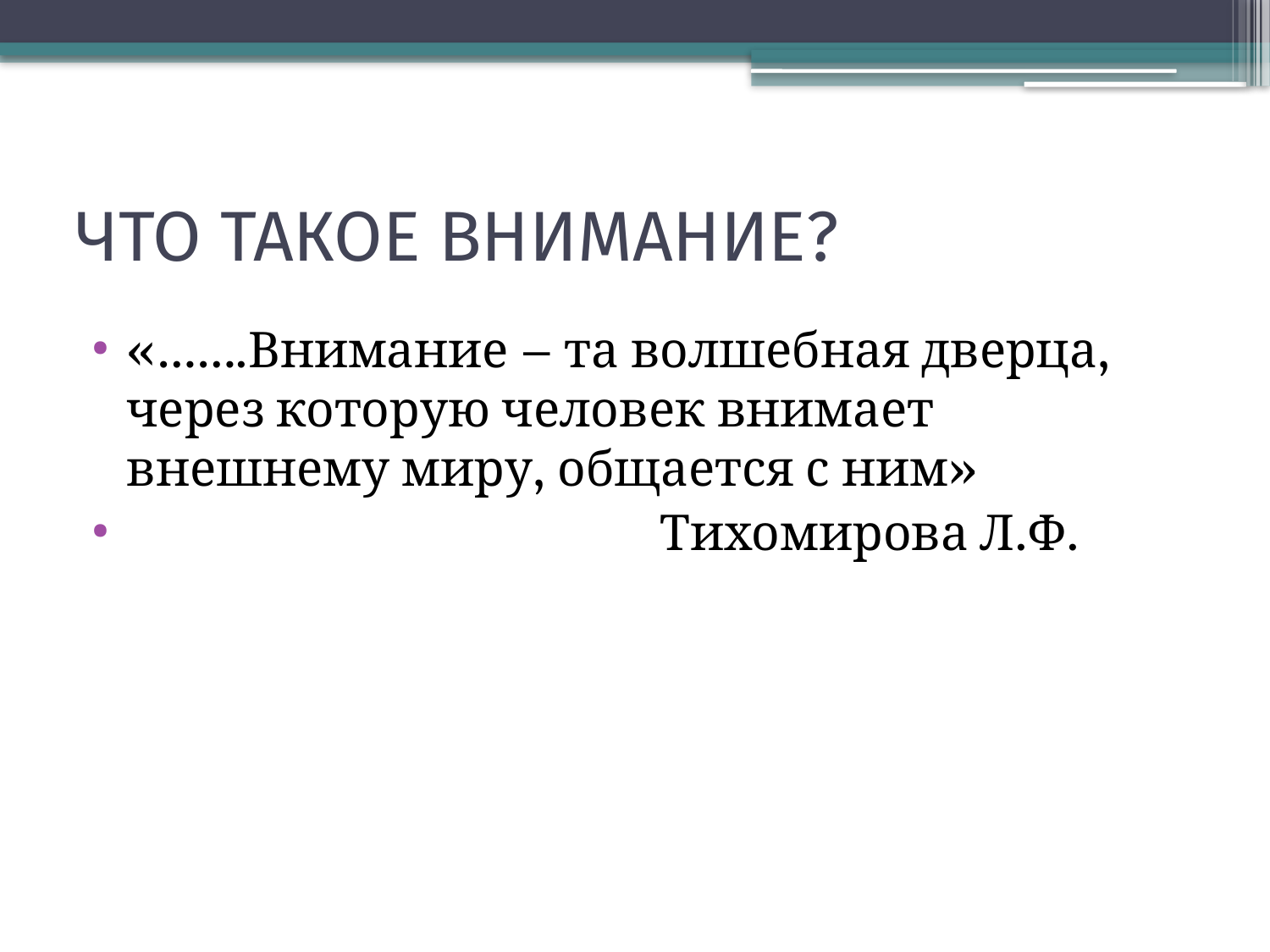

# ЧТО ТАКОЕ ВНИМАНИЕ?
«…….Внимание – та волшебная дверца, через которую человек внимает внешнему миру, общается с ним»
                                             Тихомирова Л.Ф.